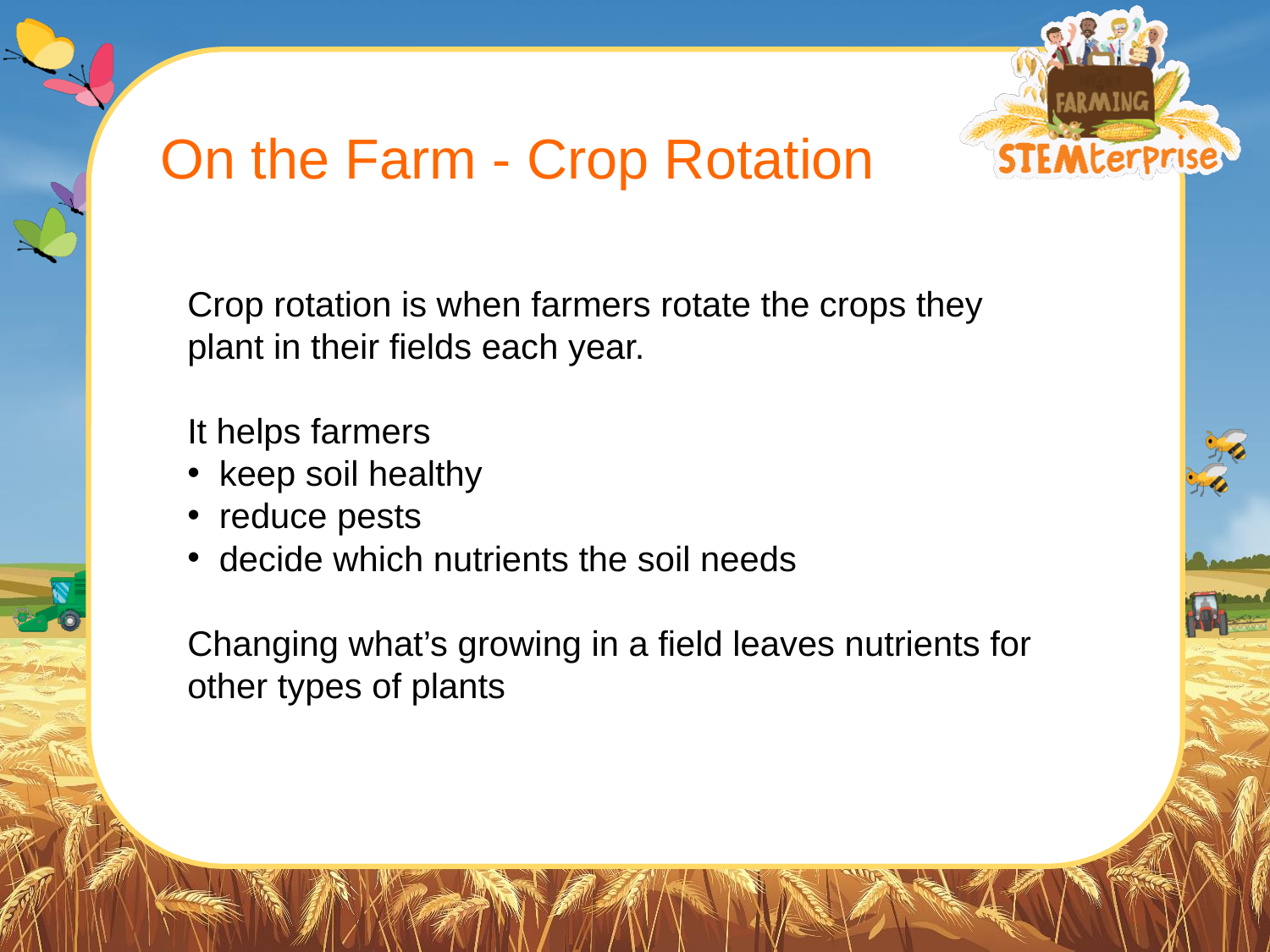

# On the Farm - Crop Rotation
Crop rotation is when farmers rotate the crops they plant in their fields each year.

It helps farmers
keep soil healthy
reduce pests
decide which nutrients the soil needs

Changing what’s growing in a field leaves nutrients for other types of plants